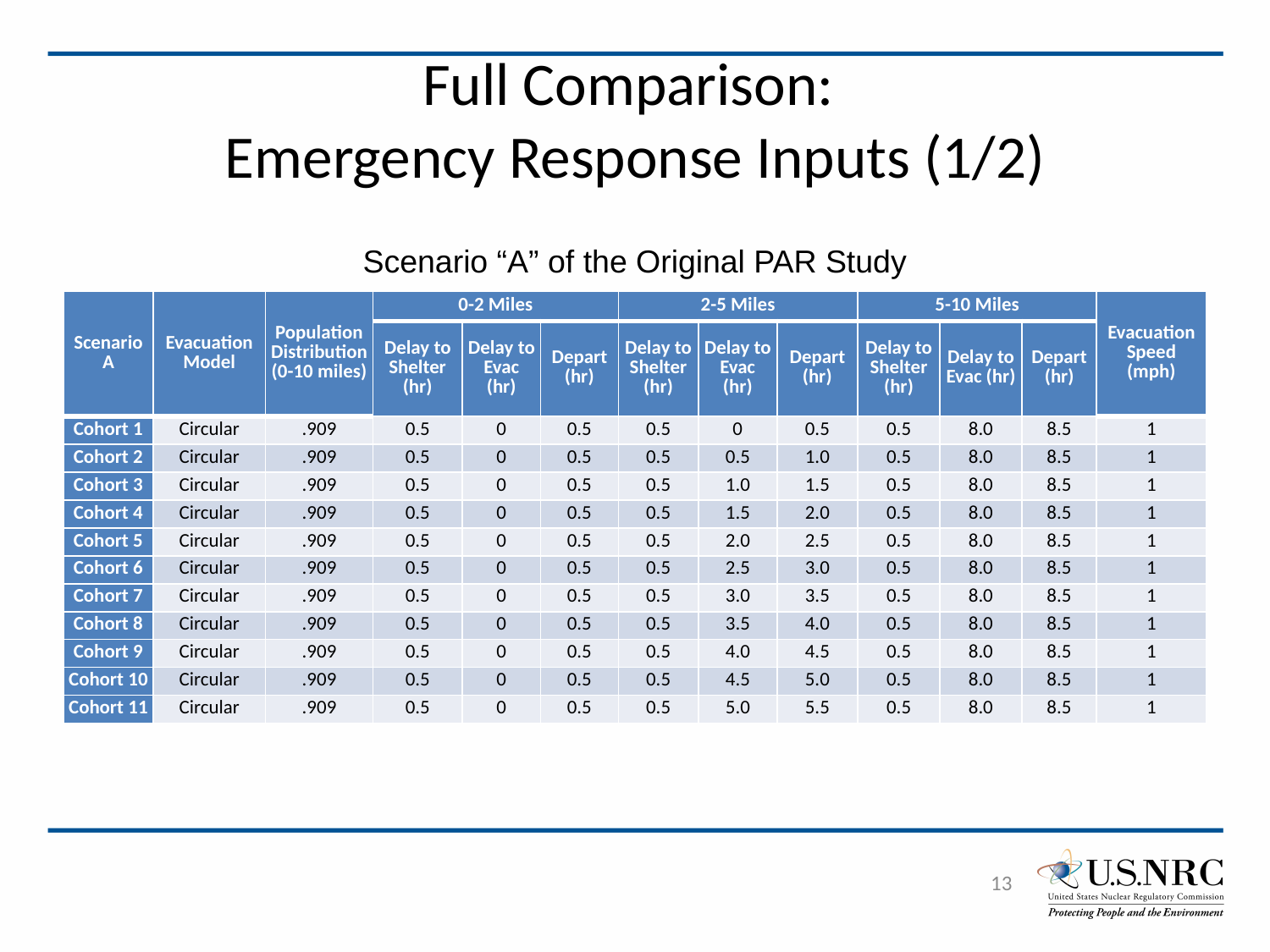

# Full Comparison: Emergency Response Inputs (1/2)
Scenario “A” of the Original PAR Study
| Scenario A | Evacuation Model | Population Distribution (0-10 miles) | 0-2 Miles |  |  | 2-5 Miles |  |  | 5-10 Miles |  |  | Evacuation Speed (mph) |
| --- | --- | --- | --- | --- | --- | --- | --- | --- | --- | --- | --- | --- |
| Scenario A | Evacuation Model | Population Distribution (0-10 miles) | Delay to Shelter (hr) | Delay to Evac (hr) | Depart (hr) | Delay to Shelter (hr) | Delay to Evac (hr) | Depart (hr) | Delay to Shelter (hr) | Delay to Evac (hr) | Depart (hr) | Evacuation Speed (mph) |
| Cohort 1 | Circular | .909 | 0.5 | 0 | 0.5 | 0.5 | 0 | 0.5 | 0.5 | 8.0 | 8.5 | 1 |
| Cohort 2 | Circular | .909 | 0.5 | 0 | 0.5 | 0.5 | 0.5 | 1.0 | 0.5 | 8.0 | 8.5 | 1 |
| Cohort 3 | Circular | .909 | 0.5 | 0 | 0.5 | 0.5 | 1.0 | 1.5 | 0.5 | 8.0 | 8.5 | 1 |
| Cohort 4 | Circular | .909 | 0.5 | 0 | 0.5 | 0.5 | 1.5 | 2.0 | 0.5 | 8.0 | 8.5 | 1 |
| Cohort 5 | Circular | .909 | 0.5 | 0 | 0.5 | 0.5 | 2.0 | 2.5 | 0.5 | 8.0 | 8.5 | 1 |
| Cohort 6 | Circular | .909 | 0.5 | 0 | 0.5 | 0.5 | 2.5 | 3.0 | 0.5 | 8.0 | 8.5 | 1 |
| Cohort 7 | Circular | .909 | 0.5 | 0 | 0.5 | 0.5 | 3.0 | 3.5 | 0.5 | 8.0 | 8.5 | 1 |
| Cohort 8 | Circular | .909 | 0.5 | 0 | 0.5 | 0.5 | 3.5 | 4.0 | 0.5 | 8.0 | 8.5 | 1 |
| Cohort 9 | Circular | .909 | 0.5 | 0 | 0.5 | 0.5 | 4.0 | 4.5 | 0.5 | 8.0 | 8.5 | 1 |
| Cohort 10 | Circular | .909 | 0.5 | 0 | 0.5 | 0.5 | 4.5 | 5.0 | 0.5 | 8.0 | 8.5 | 1 |
| Cohort 11 | Circular | .909 | 0.5 | 0 | 0.5 | 0.5 | 5.0 | 5.5 | 0.5 | 8.0 | 8.5 | 1 |
13